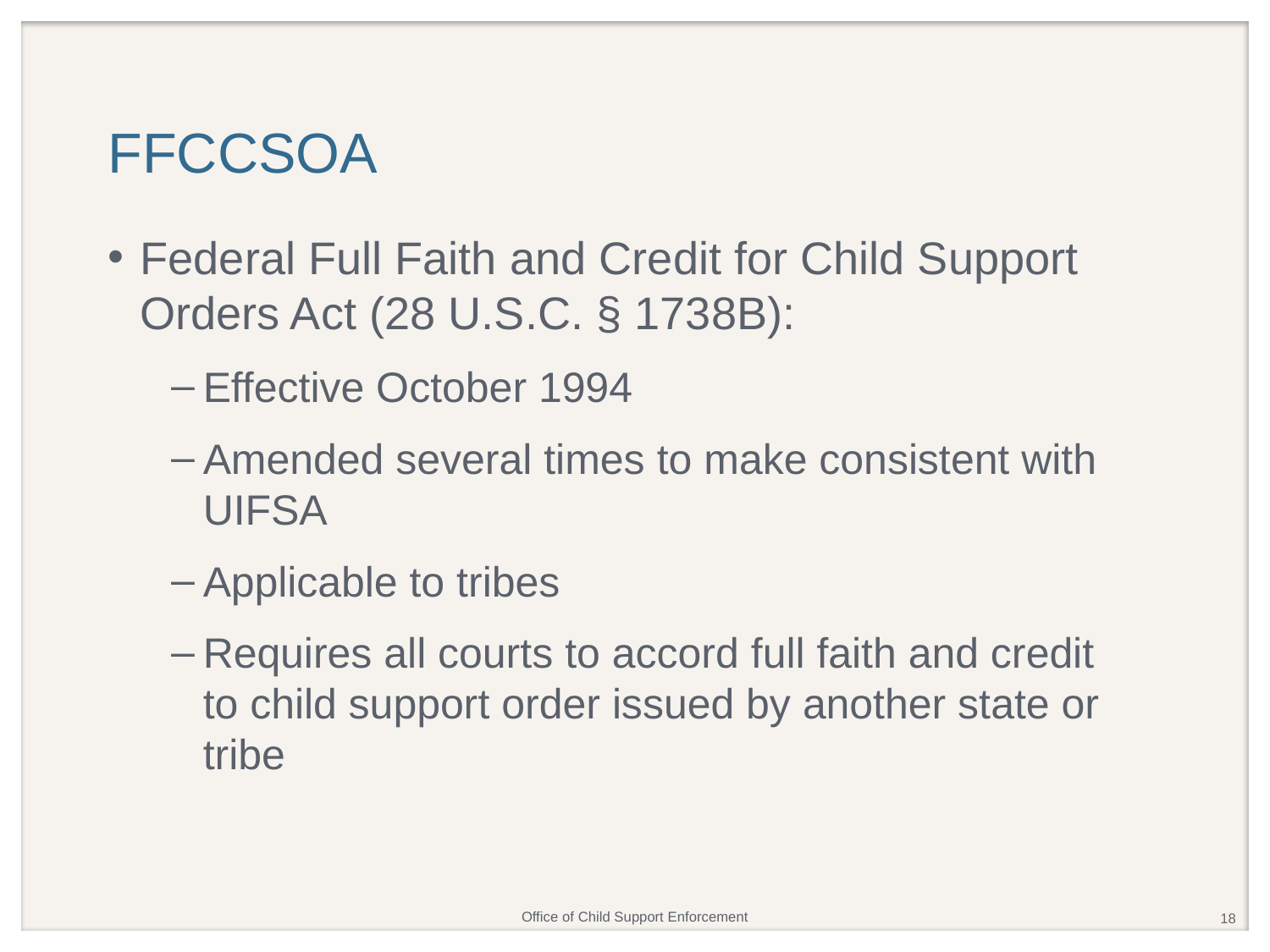

# FFCCSOA
Federal Full Faith and Credit for Child Support Orders Act (28 U.S.C. § 1738B):
Effective October 1994
Amended several times to make consistent with UIFSA
Applicable to tribes
Requires all courts to accord full faith and credit to child support order issued by another state or tribe
18